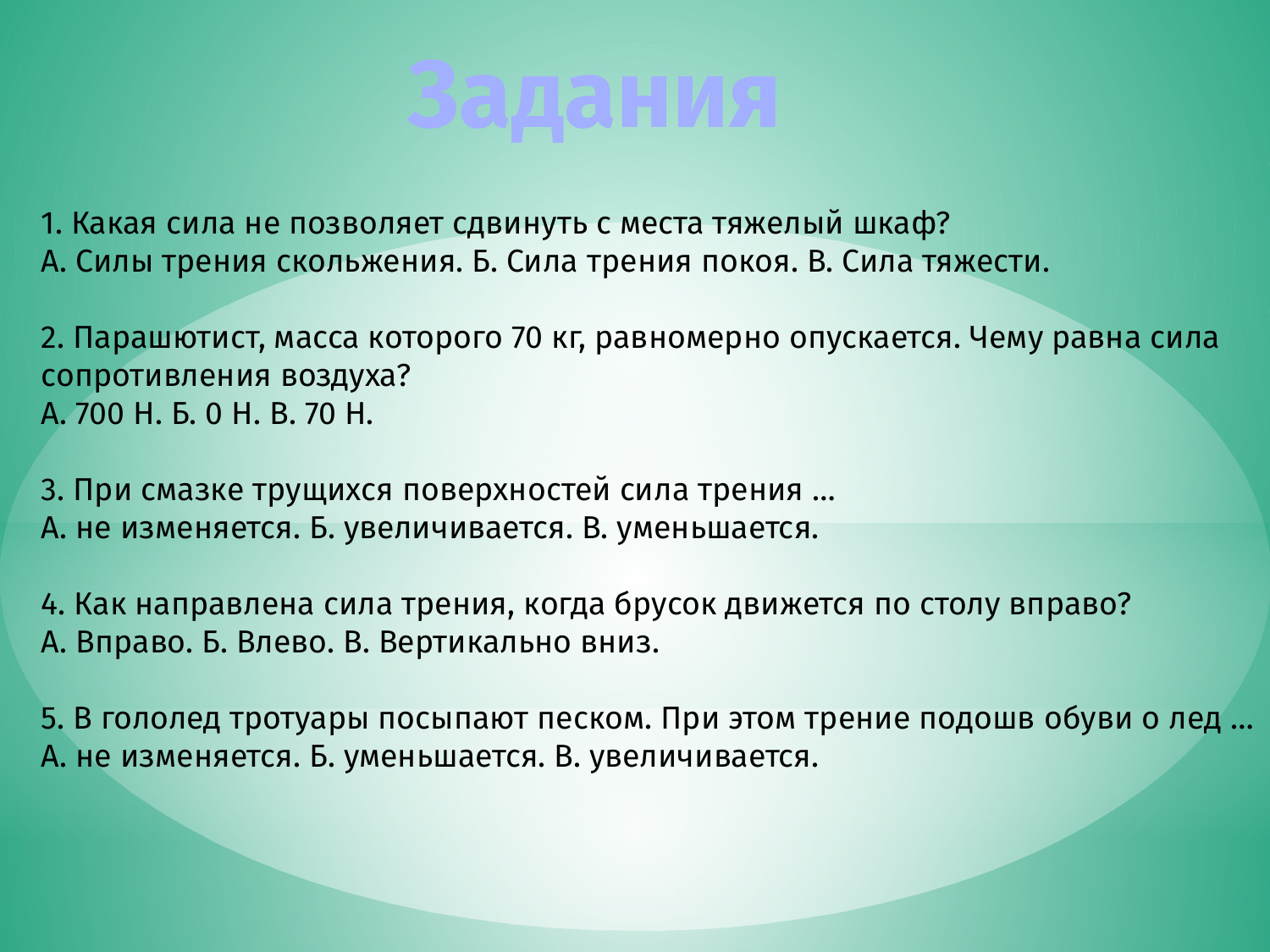

Задания
1. Какая сила не позволяет сдвинуть с места тяжелый шкаф?
А. Силы трения скольжения. Б. Сила трения покоя. В. Сила тяжести.

2. Парашютист, масса которого 70 кг, равномерно опускается. Чему равна сила сопротивления воздуха?
А. 700 Н. Б. 0 Н. В. 70 Н.

3. При смазке трущихся поверхностей сила трения …
А. не изменяется. Б. увеличивается. В. уменьшается.

4. Как направлена сила трения, когда брусок движется по столу вправо?
А. Вправо. Б. Влево. В. Вертикально вниз.

5. В гололед тротуары посыпают песком. При этом трение подошв обуви о лед …
А. не изменяется. Б. уменьшается. В. увеличивается.